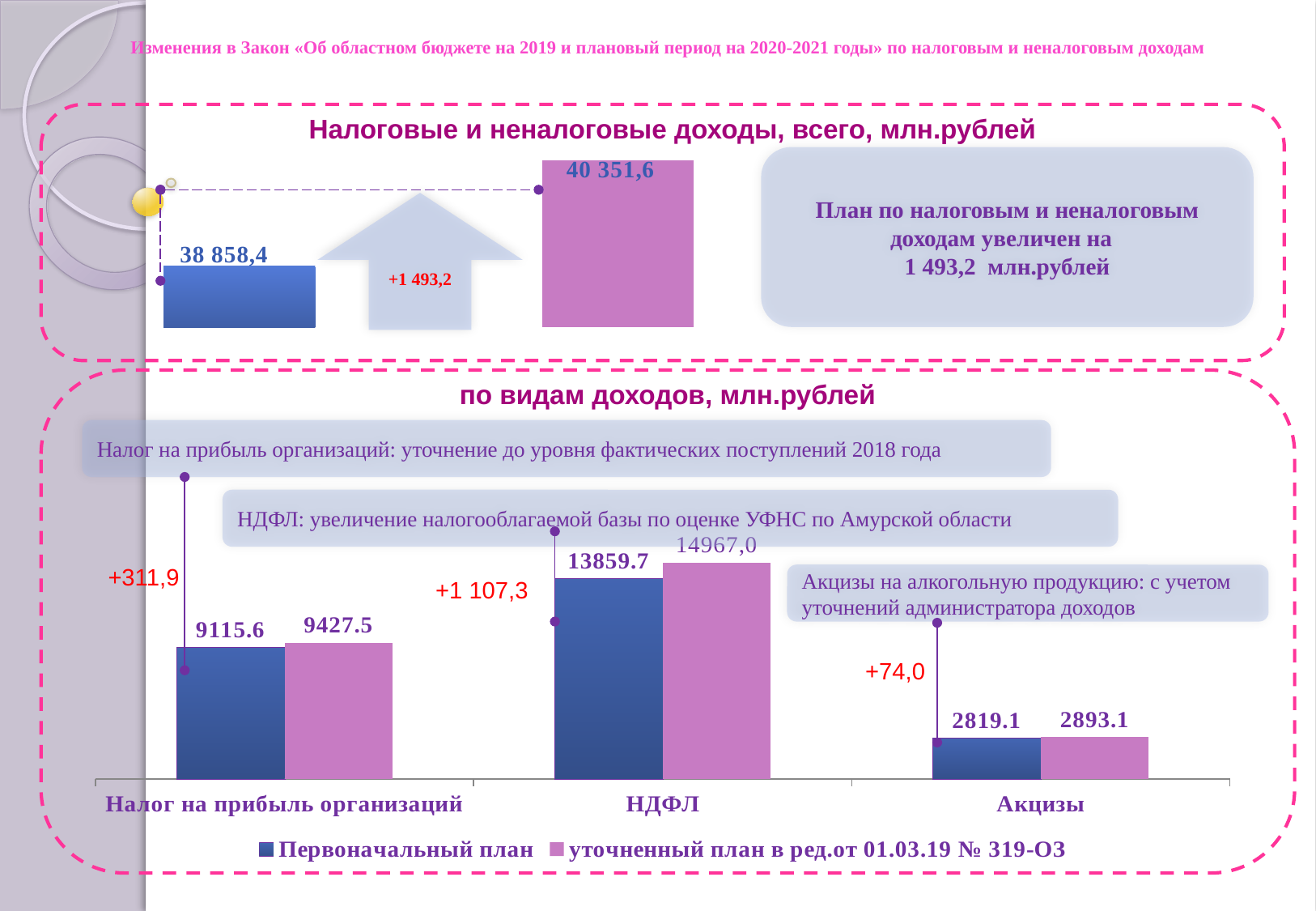

Изменения в Закон «Об областном бюджете на 2019 и плановый период на 2020-2021 годы» по налоговым и неналоговым доходам

Налоговые и неналоговые доходы, всего, млн.рублей

### Chart

| Category | Столбец1 |
|---|---|
| Первоначальный план на 2018 год | 38.86 |
| Уточненный план в ред. от  | 40.349999999999994 |
План по налоговым и неналоговым доходам увеличен на
1 493,2  млн.рублей
+1 493,2

по видам доходов, млн.рублей
Налог на прибыль организаций: уточнение до уровня фактических поступлений 2018 года
НДФЛ: увеличение налогооблагаемой базы по оценке УФНС по Амурской области

[unsupported chart]

+311,9
+1 107,3
Акцизы на алкогольную продукцию: с учетом уточнений администратора доходов
+74,0